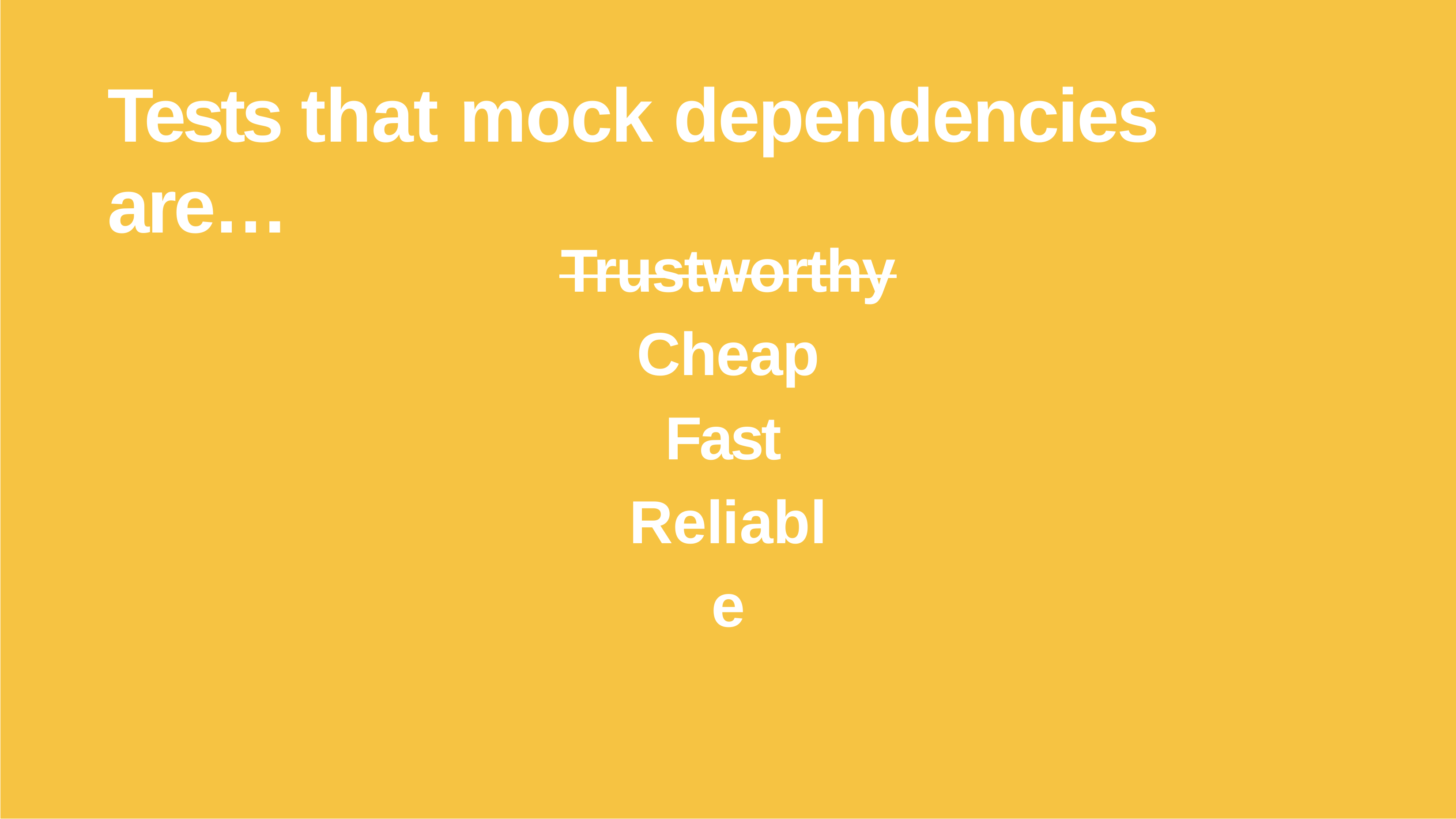

# Tests that mock dependencies are…
Trustworthy
Cheap
Fast  Reliable